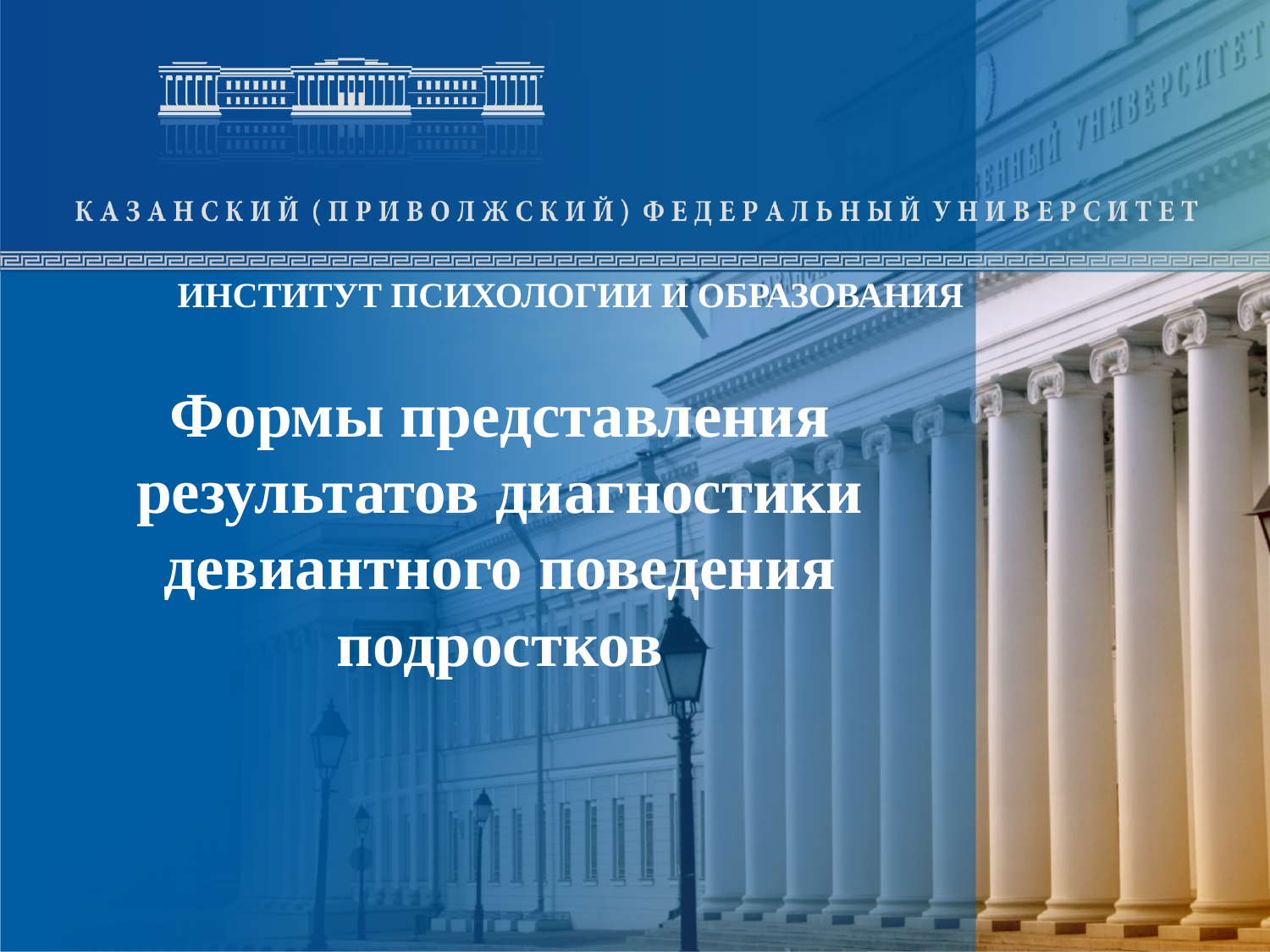

ИНСТИТУТ ПСИХОЛОГИИ И ОБРАЗОВАНИЯ
# Формы представления результатов диагностики девиантного поведения подростков